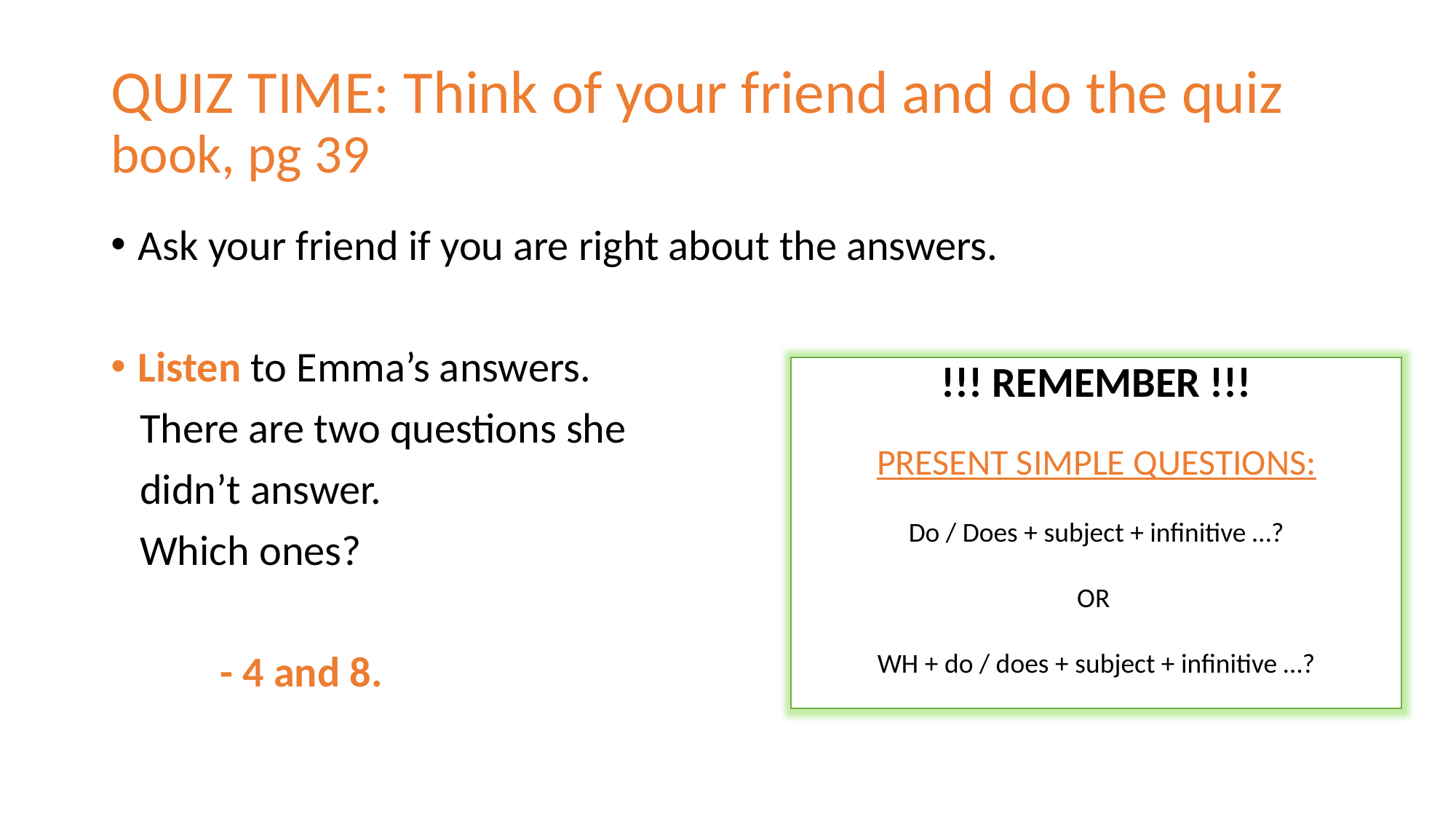

# QUIZ TIME: Think of your friend and do the quiz book, pg 39
Ask your friend if you are right about the answers.

Listen to Emma’s answers.
   There are two questions she
   didn’t answer.
   Which ones?

	- 4 and 8.

!!! REMEMBER !!!

PRESENT SIMPLE QUESTIONS:

Do / Does + subject + infinitive …?

OR

WH + do / does + subject + infinitive …?